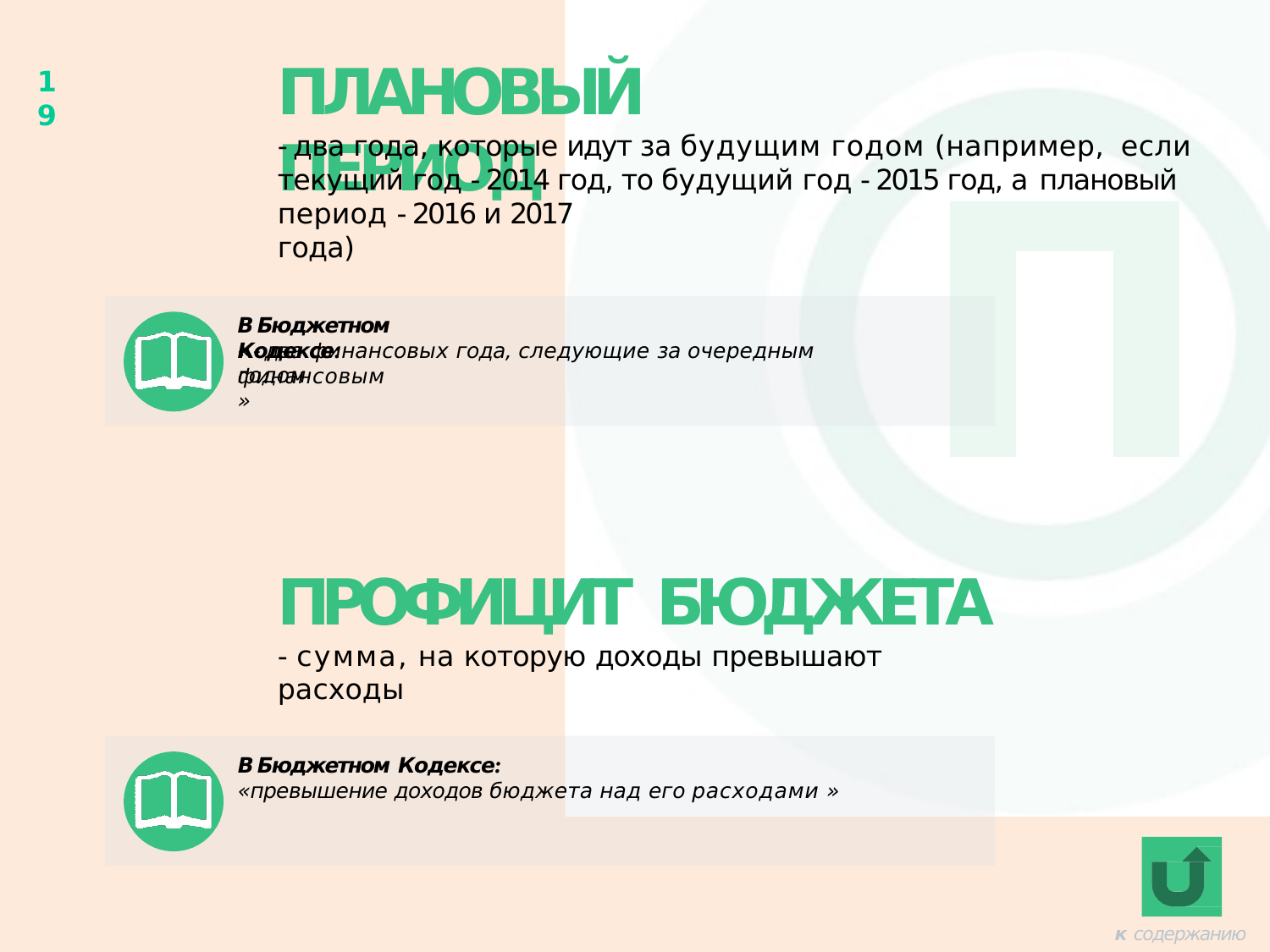

# ПЛАНОВЫЙ ПЕРИОД
19
П
- два года, которые идут за будущим годом (например, если
текущий год - 2014 год, то будущий год - 2015 год, а плановый
период - 2016 и 2017 года)

В Бюджетном Кодексе:

« - два финансовых года, следующие за очередным финансовым
годом »
ПРОФИЦИТ БЮДЖЕТА
- сумма, на которую доходы превышают расходы

В Бюджетном Кодексе:
«превышение доходов бюджета над его расходами »

к содержанию